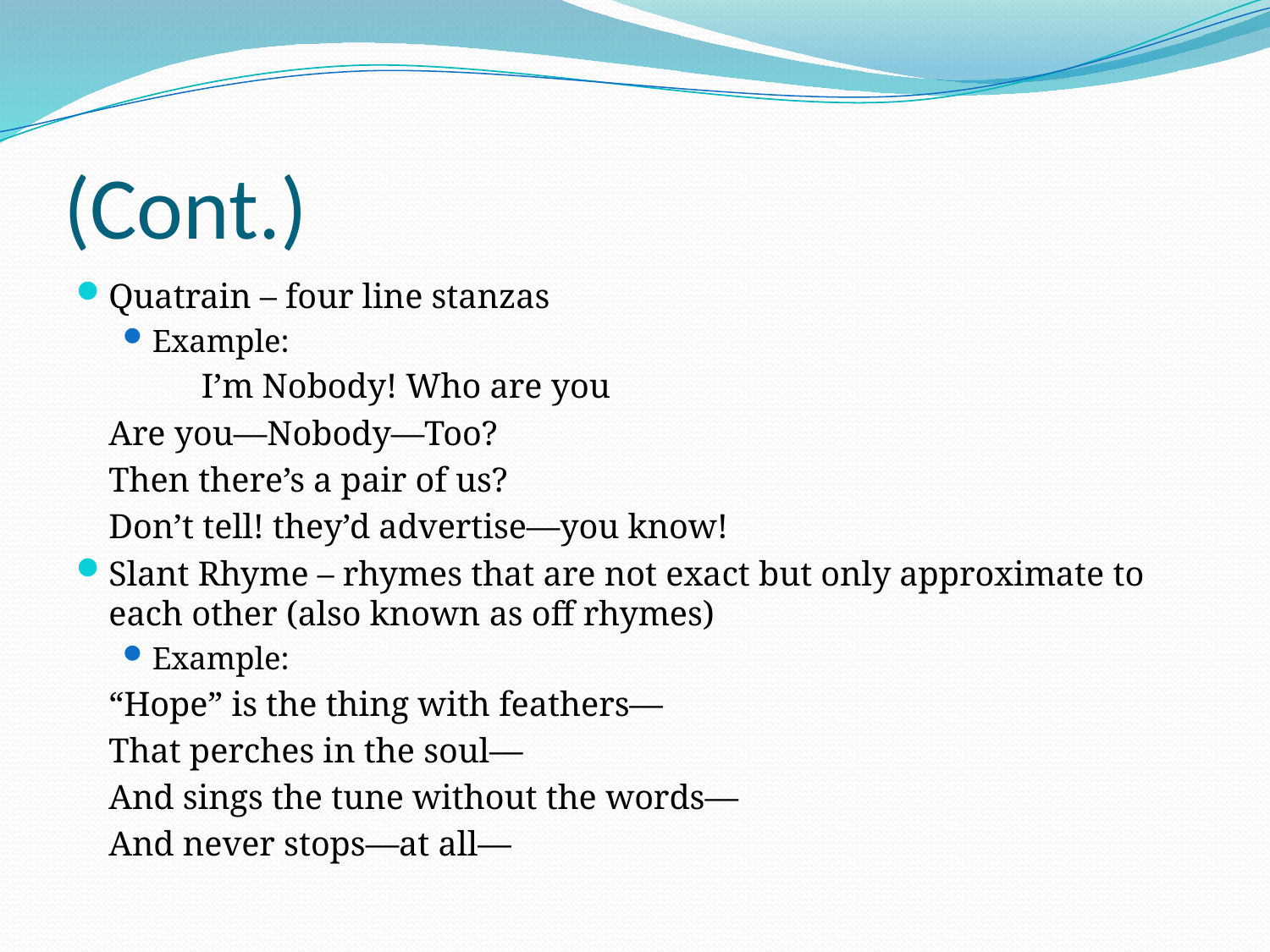

# (Cont.)
Quatrain – four line stanzas
Example:
	 		I’m Nobody! Who are you
			Are you—Nobody—Too?
			Then there’s a pair of us?
			Don’t tell! they’d advertise—you know!
Slant Rhyme – rhymes that are not exact but only approximate to each other (also known as off rhymes)
Example:
			“Hope” is the thing with feathers—
			That perches in the soul—
			And sings the tune without the words—
			And never stops—at all—